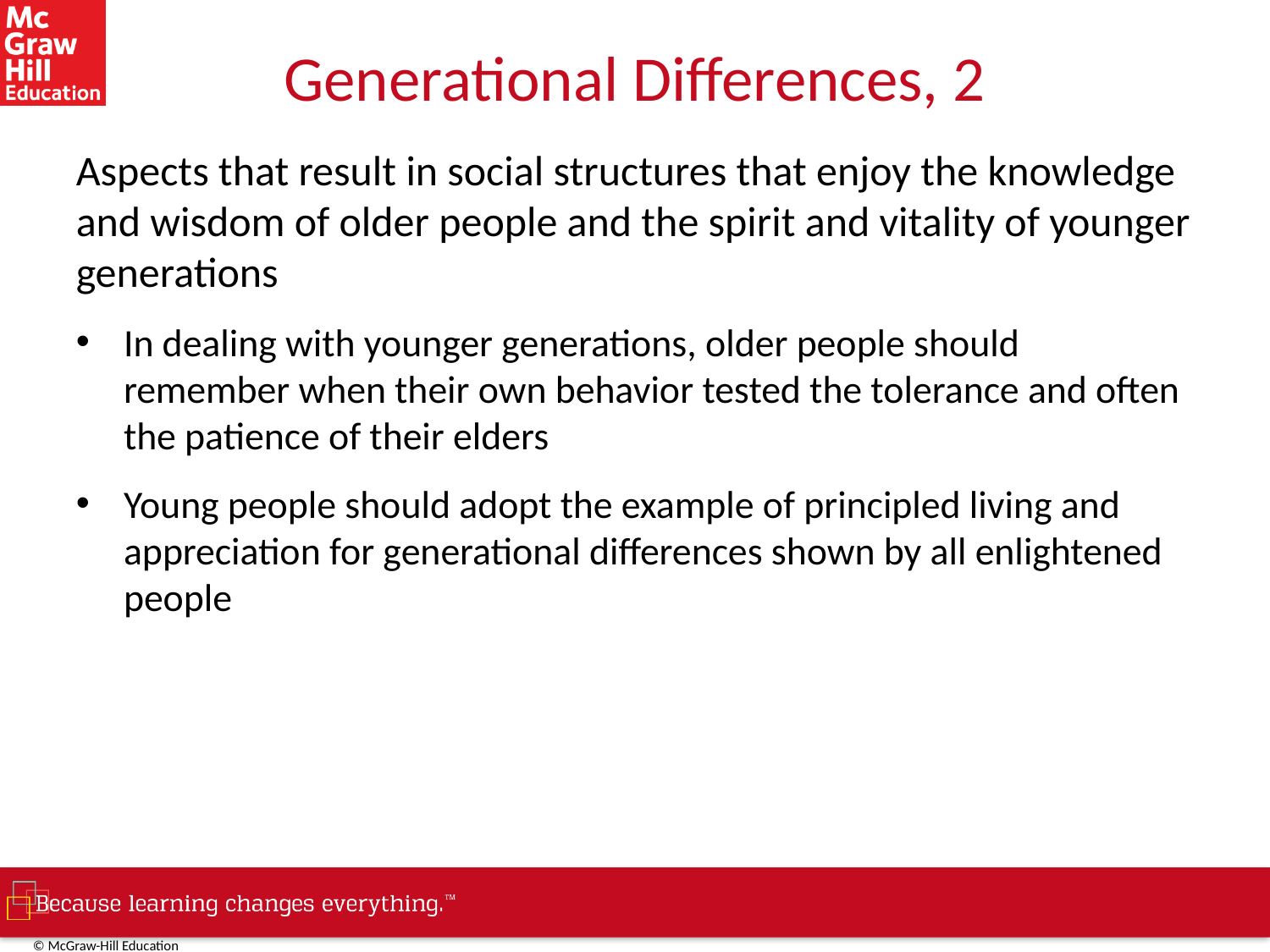

# Generational Differences, 2
Aspects that result in social structures that enjoy the knowledge and wisdom of older people and the spirit and vitality of younger generations
In dealing with younger generations, older people should remember when their own behavior tested the tolerance and often the patience of their elders
Young people should adopt the example of principled living and appreciation for generational differences shown by all enlightened people